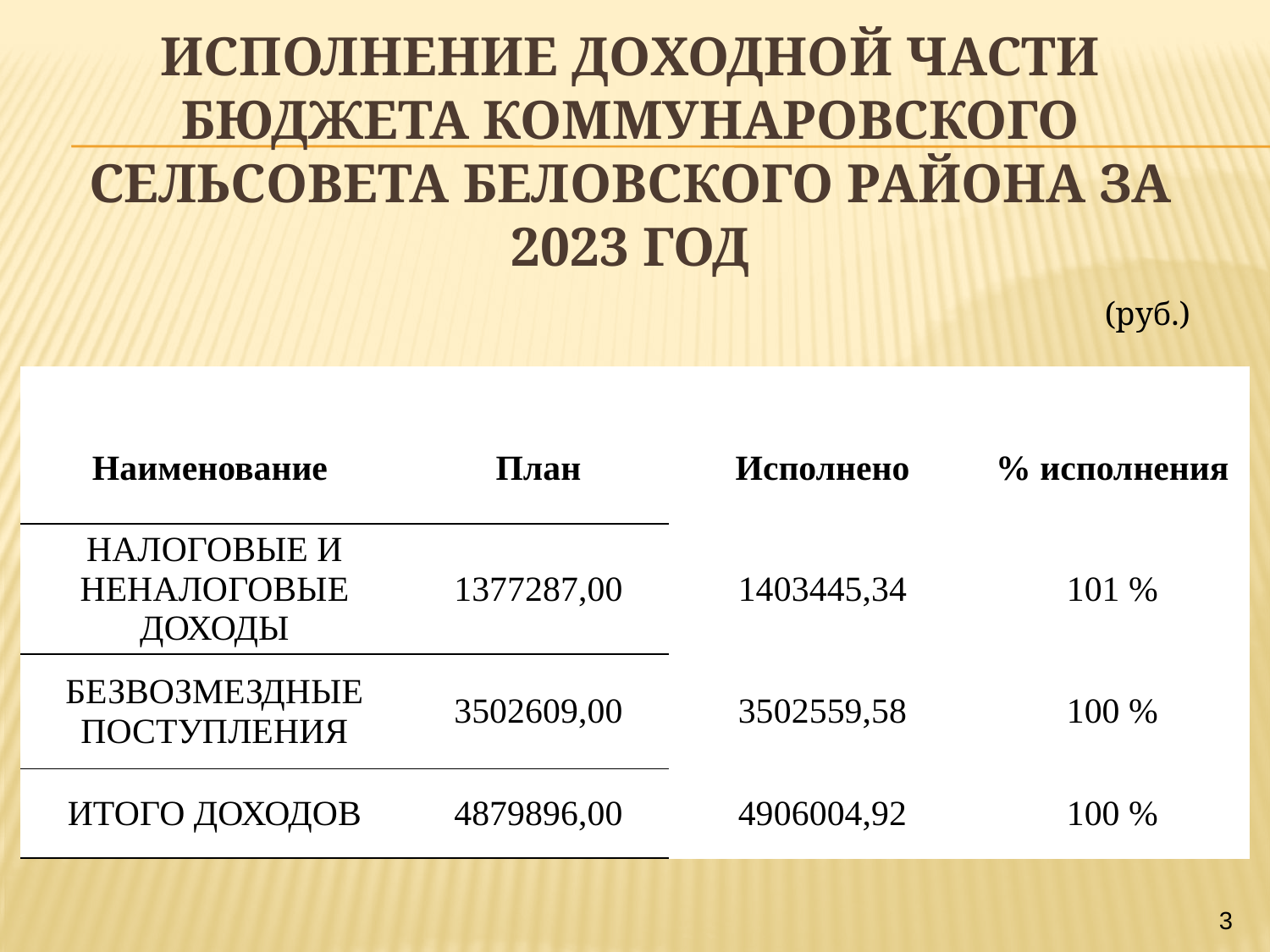

# Исполнение доходной части бюджета Коммунаровского сельсовета Беловского района за 2023 год
(руб.)
| Наименование | План | Исполнено | % исполнения |
| --- | --- | --- | --- |
| НАЛОГОВЫЕ И НЕНАЛОГОВЫЕ ДОХОДЫ | 1377287,00 | 1403445,34 | 101 % |
| БЕЗВОЗМЕЗДНЫЕ ПОСТУПЛЕНИЯ | 3502609,00 | 3502559,58 | 100 % |
| ИТОГО ДОХОДОВ | 4879896,00 | 4906004,92 | 100 % |
3